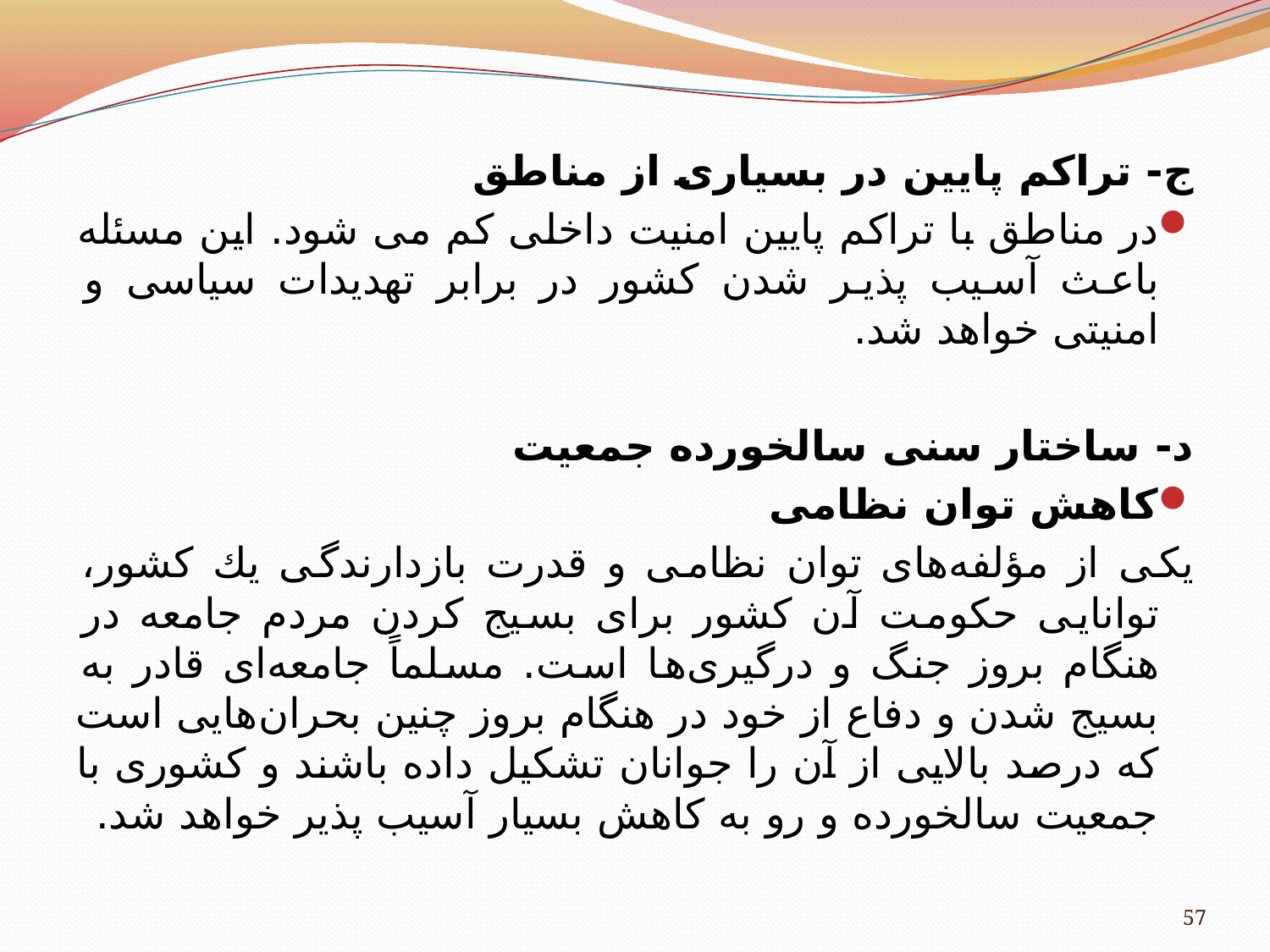

ج- تراکم پایین در بسیاری از مناطق
در مناطق با تراکم پایین امنیت داخلی کم می شود. این مسئله باعث آسیب پذیر شدن کشور در برابر تهدیدات سیاسی و امنیتی خواهد شد.

د- ساختار سنی سالخورده جمعیت
کاهش توان نظامی
	یكی از مؤلفه‌های توان نظامی و قدرت بازدارندگی یك كشور، توانایی حكومت آن كشور برای بسیج كردن مردم جامعه در هنگام بروز جنگ و درگیری‌ها است. مسلماً جامعه‌ای قادر به بسیج شدن و دفاع از خود در هنگام بروز چنین بحران‌هایی است كه درصد بالایی از آن را جوانان تشكیل داده باشند و کشوری با جمعیت سالخورده و رو به كاهش بسیار آسیب پذیر خواهد شد.
57